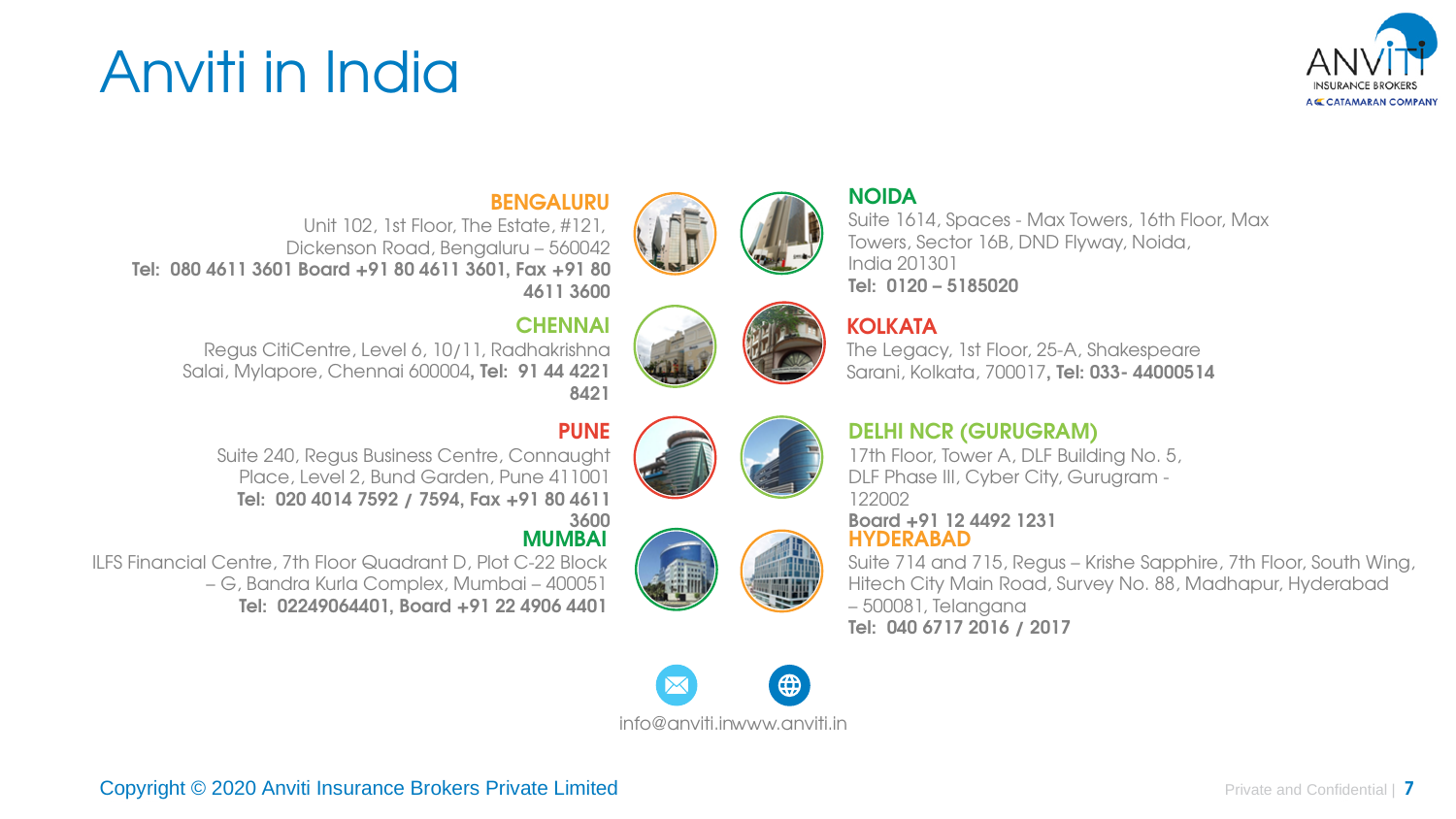

Anviti in India
NOIDA
Suite 1614, Spaces - Max Towers, 16th Floor, Max Towers, Sector 16B, DND Flyway, Noida, India 201301
Tel:  0120 – 5185020
BENGALURU
Unit 102, 1st Floor, The Estate, #121,
Dickenson Road, Bengaluru – 560042
Tel:  080 4611 3601 Board +91 80 4611 3601, Fax +91 80 4611 3600

CHENNAI
Regus CitiCentre, Level 6, 10/11, Radhakrishna Salai, Mylapore, Chennai 600004, Tel:  91 44 4221 8421
KOLKATA
The Legacy, 1st Floor, 25-A, Shakespeare Sarani, Kolkata, 700017, Tel: 033- 44000514

PUNE
Suite 240, Regus Business Centre, Connaught Place, Level 2, Bund Garden, Pune 411001
Tel:  020 4014 7592 / 7594, Fax +91 80 4611 3600
DELHI NCR (GURUGRAM)
17th Floor, Tower A, DLF Building No. 5, DLF Phase III, Cyber City, Gurugram -122002
Board +91 12 4492 1231
MUMBAI
ILFS Financial Centre, 7th Floor Quadrant D, Plot C-22 Block – G, Bandra Kurla Complex, Mumbai – 400051
Tel:  02249064401, Board +91 22 4906 4401
HYDERABAD
Suite 714 and 715, Regus – Krishe Sapphire, 7th Floor, South Wing, Hitech City Main Road, Survey No. 88, Madhapur, Hyderabad – 500081, Telangana
Tel:  040 6717 2016 / 2017

info@anviti.in
www.anviti.in
Private and Confidential |  7